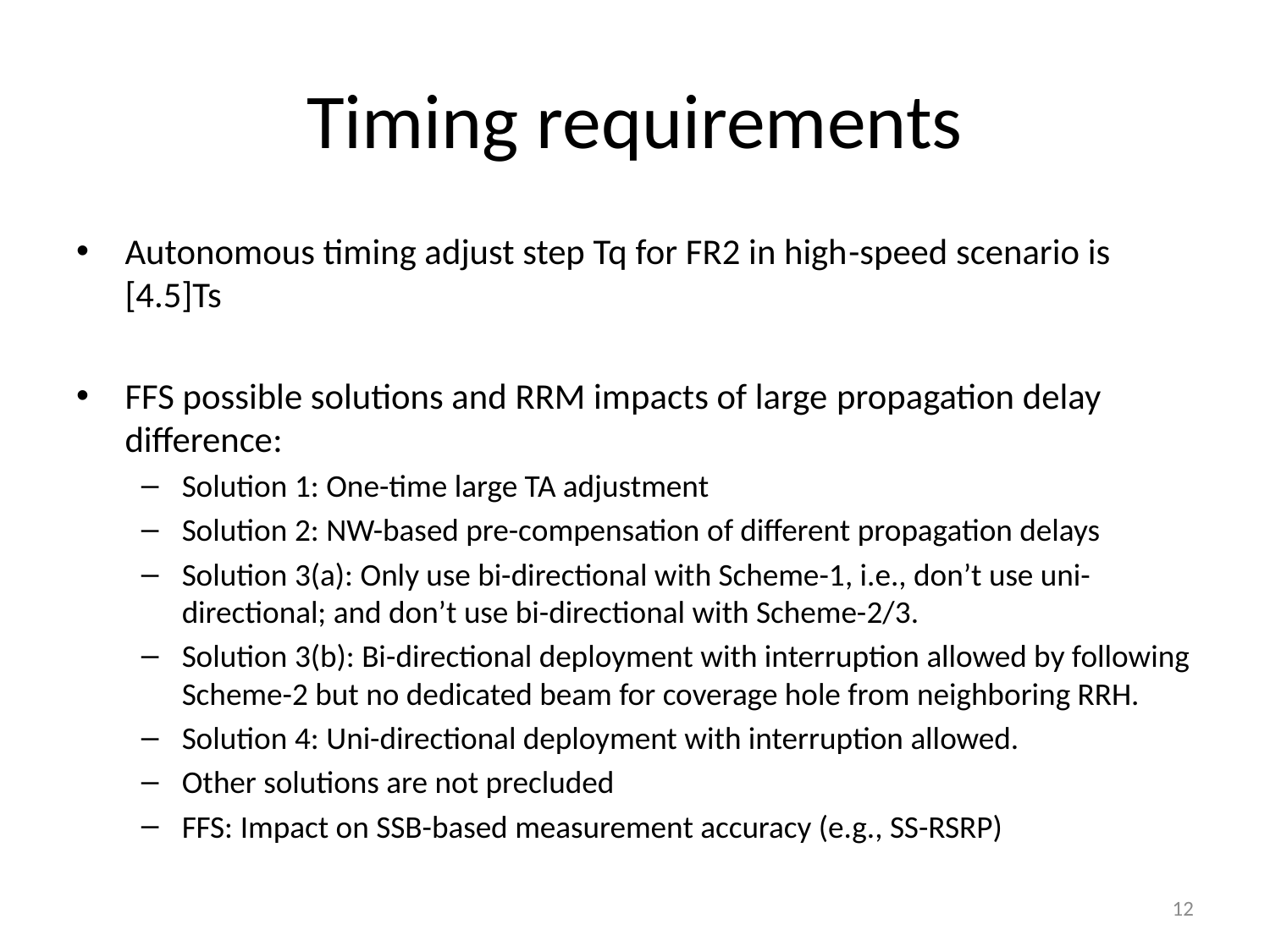

# Timing requirements
Autonomous timing adjust step Tq for FR2 in high-speed scenario is [4.5]Ts

FFS possible solutions and RRM impacts of large propagation delay difference:
Solution 1: One-time large TA adjustment
Solution 2: NW-based pre-compensation of different propagation delays
Solution 3(a): Only use bi-directional with Scheme-1, i.e., don’t use uni-directional; and don’t use bi-directional with Scheme-2/3.
Solution 3(b): Bi-directional deployment with interruption allowed by following Scheme-2 but no dedicated beam for coverage hole from neighboring RRH.
Solution 4: Uni-directional deployment with interruption allowed.
Other solutions are not precluded
FFS: Impact on SSB-based measurement accuracy (e.g., SS-RSRP)

12